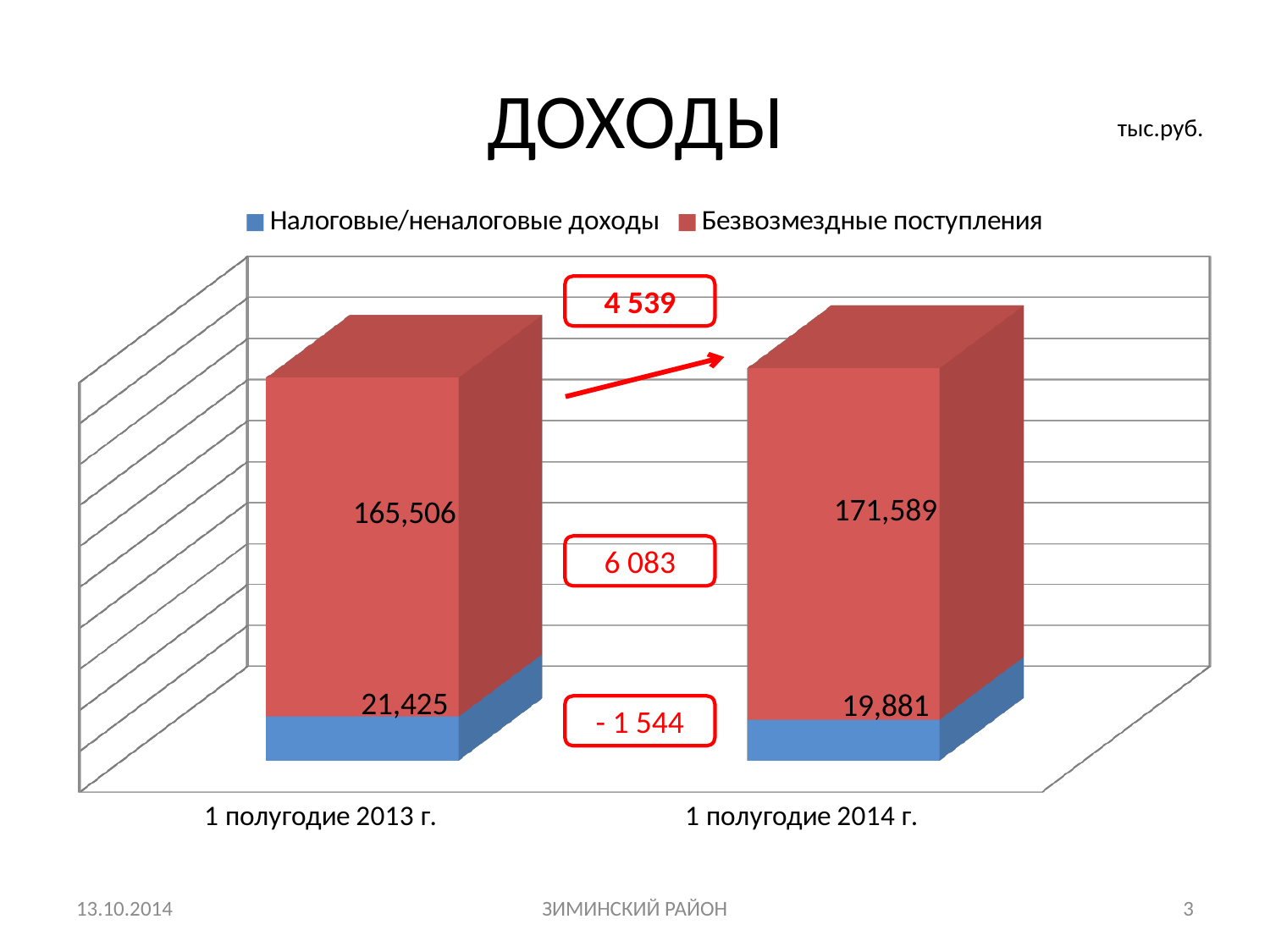

# ДОХОДЫ
тыс.руб.

[unsupported chart]

4 539
6 083
- 1 544
13.10.2014
ЗИМИНСКИЙ РАЙОН
3